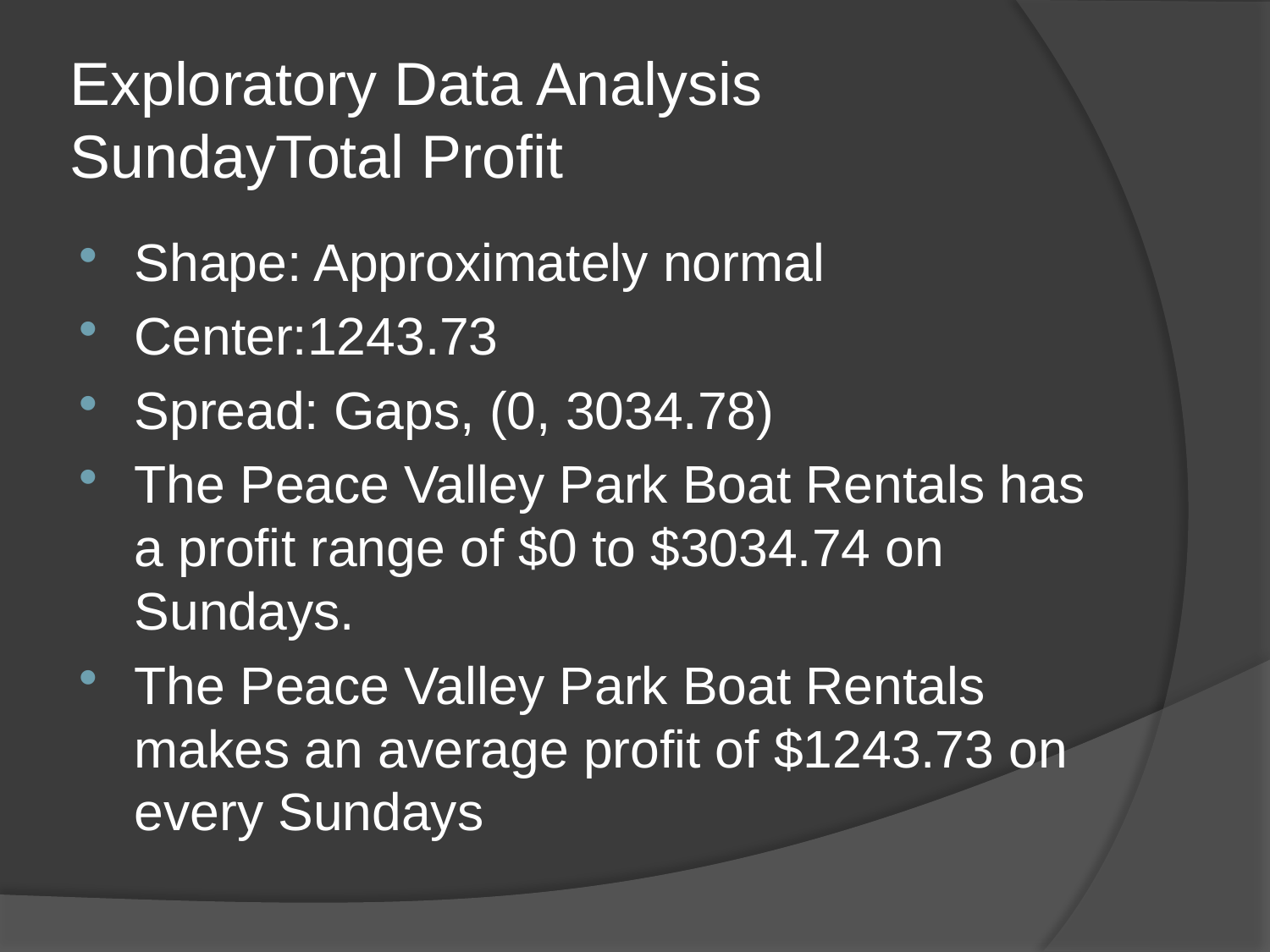

# Exploratory Data Analysis SundayTotal Profit
Shape: Approximately normal
Center:1243.73
Spread: Gaps, (0, 3034.78)
The Peace Valley Park Boat Rentals has a profit range of $0 to $3034.74 on Sundays.
The Peace Valley Park Boat Rentals makes an average profit of $1243.73 on every Sundays